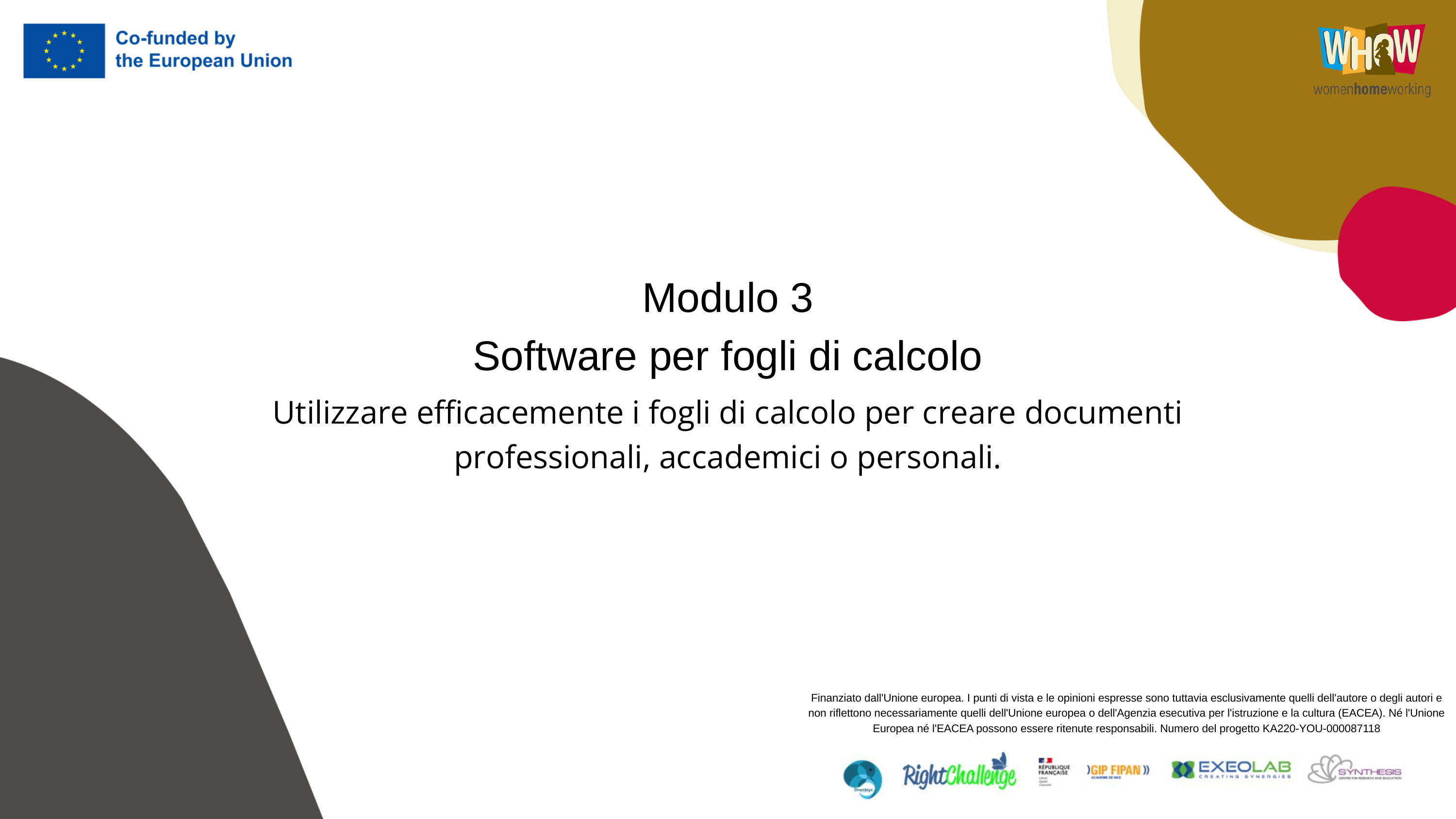

Modulo 3
Software per fogli di calcolo

Utilizzare efficacemente i fogli di calcolo per creare documenti professionali, accademici o personali.

Finanziato dall'Unione europea. I punti di vista e le opinioni espresse sono tuttavia esclusivamente quelli dell'autore o degli autori e non riflettono necessariamente quelli dell'Unione europea o dell'Agenzia esecutiva per l'istruzione e la cultura (EACEA). Né l'Unione Europea né l'EACEA possono essere ritenute responsabili. Numero del progetto KA220-YOU-000087118